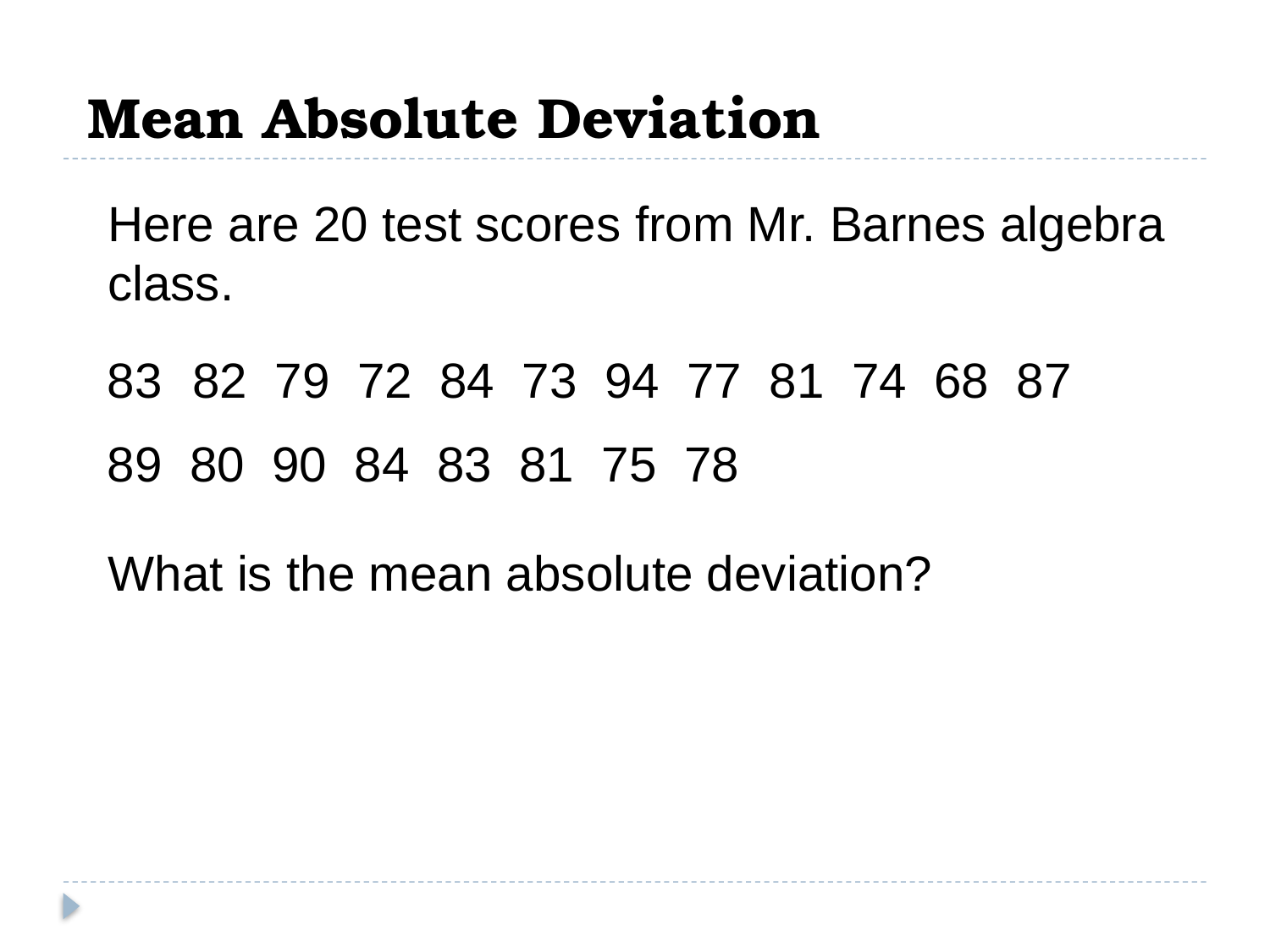

# Mean Absolute Deviation
Here are 20 test scores from Mr. Barnes algebra class.
 82  79  72  84  73  94  77  81  74  68  87
89  80  90  84  83  81  75  78
What is the mean absolute deviation?